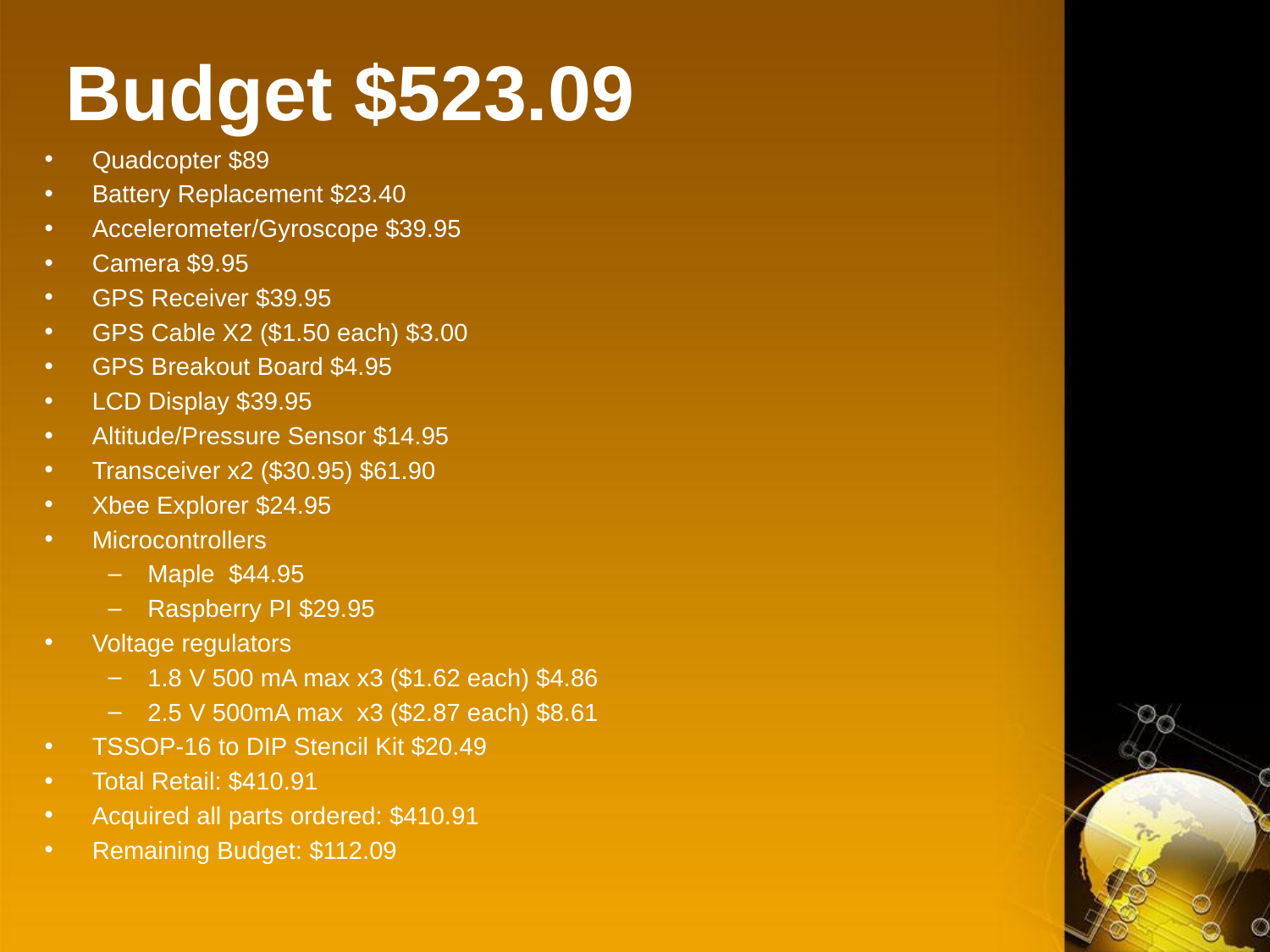

# Budget $523.09
Quadcopter $89
Battery Replacement $23.40
Accelerometer/Gyroscope $39.95
Camera $9.95
GPS Receiver $39.95
GPS Cable X2 ($1.50 each) $3.00
GPS Breakout Board $4.95
LCD Display $39.95
Altitude/Pressure Sensor $14.95
Transceiver x2 ($30.95) $61.90
Xbee Explorer $24.95
Microcontrollers
Maple  $44.95
Raspberry PI $29.95
Voltage regulators
1.8 V 500 mA max x3 ($1.62 each) $4.86
2.5 V 500mA max  x3 ($2.87 each) $8.61
TSSOP-16 to DIP Stencil Kit $20.49
Total Retail: $410.91
Acquired all parts ordered: $410.91
Remaining Budget: $112.09